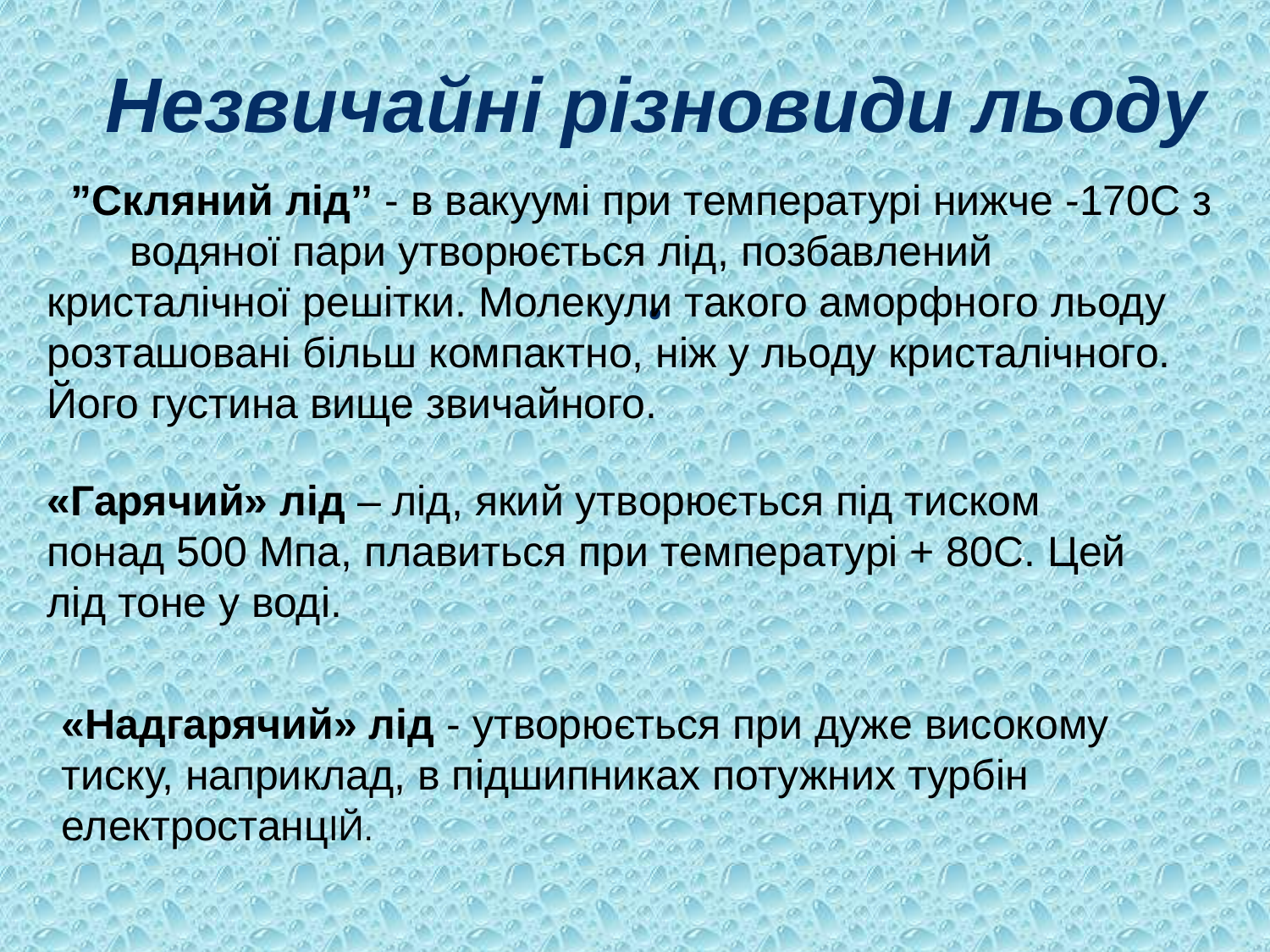

# Незвичайні різновиди льоду .
  ”Скляний лід’’ - в вакуумі при температурі нижче -170С з        водяної пари утворюється лід, позбавлений кристалічної решітки. Молекули такого аморфного льоду розташовані більш компактно, ніж у льоду кристалічного. Його густина вище звичайного.

«Гарячий» лід – лід, який утворюється під тиском понад 500 Мпа, плавиться при температурі + 80С. Цей лід тоне у воді.

.

«Надгарячий» лід - утворюється при дуже високому тиску, наприклад, в підшипниках потужних турбін електростанцІЙ.